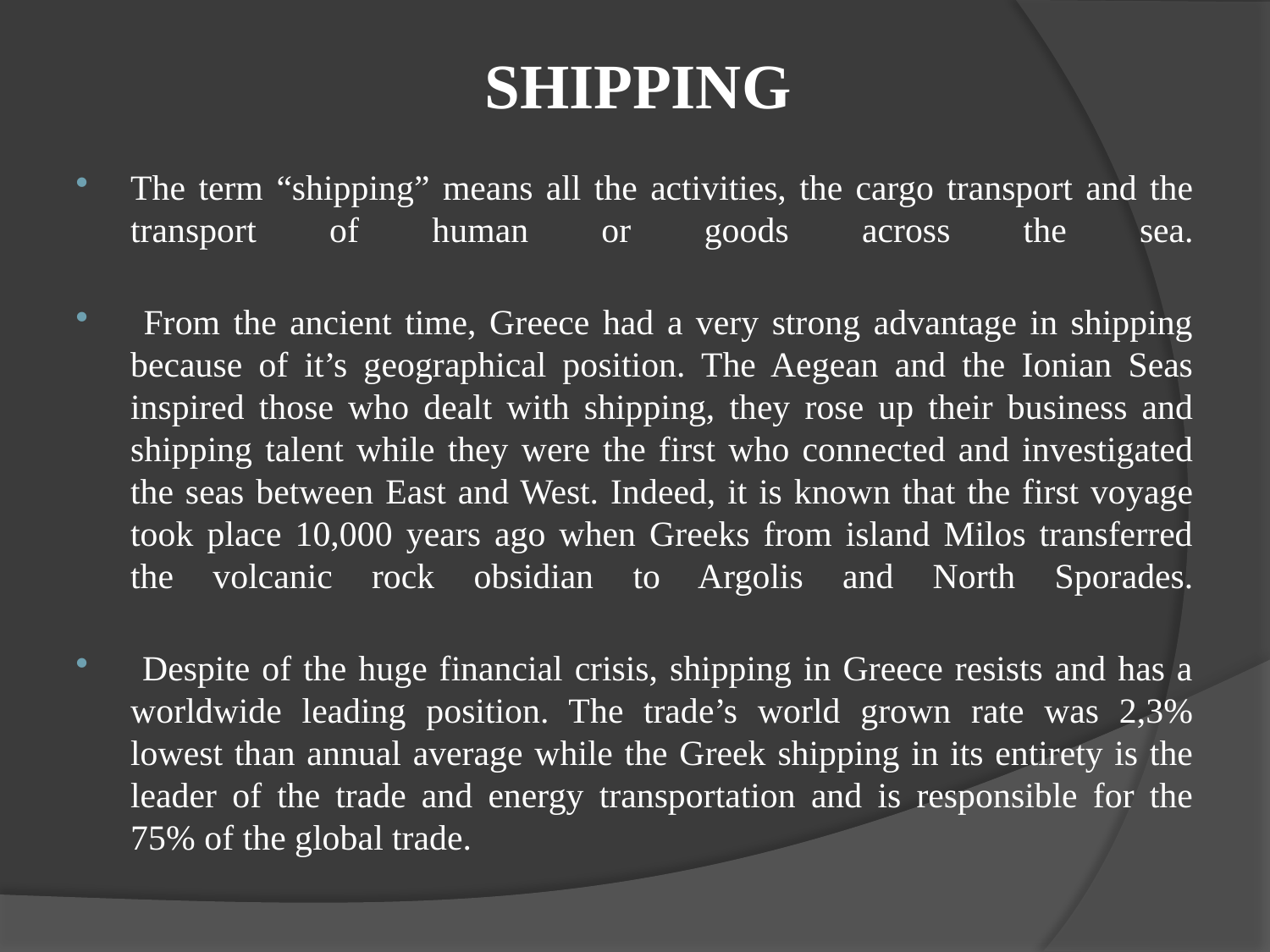

# SHIPPING
The term “shipping” means all the activities, the cargo transport and the transport of human or goods across the sea.
 From the ancient time, Greece had a very strong advantage in shipping because of it’s geographical position. The Aegean and the Ionian Seas inspired those who dealt with shipping, they rose up their business and shipping talent while they were the first who connected and investigated the seas between East and West. Indeed, it is known that the first voyage took place 10,000 years ago when Greeks from island Milos transferred the volcanic rock obsidian to Argolis and North Sporades.
 Despite of the huge financial crisis, shipping in Greece resists and has a worldwide leading position. The trade’s world grown rate was 2,3% lowest than annual average while the Greek shipping in its entirety is the leader of the trade and energy transportation and is responsible for the 75% of the global trade.